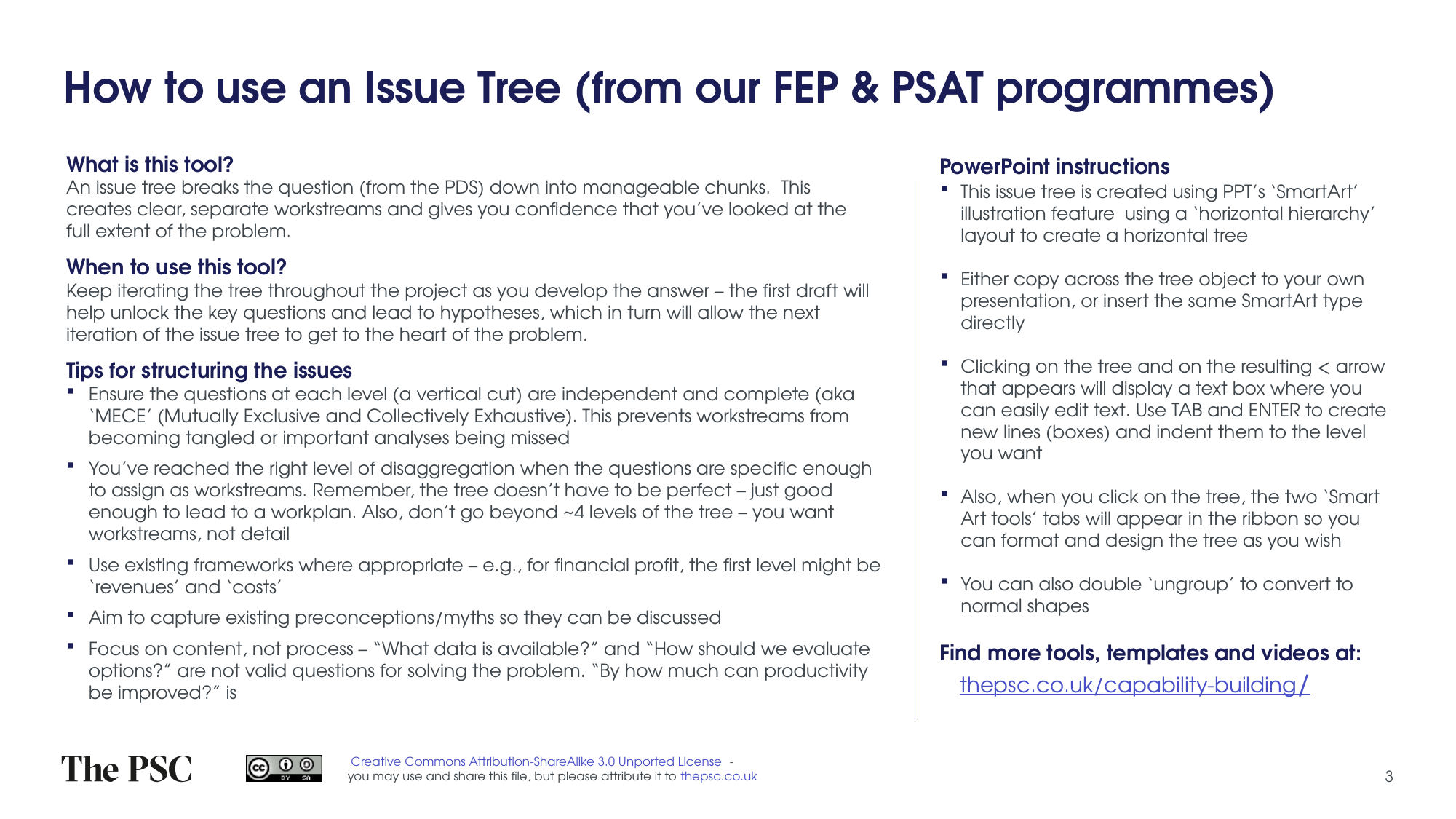

# How to use an Issue Tree (from our FEP & PSAT programmes)
What is this tool?
An issue tree breaks the question (from the PDS) down into manageable chunks.  This creates clear, separate workstreams and gives you confidence that you’ve looked at the full extent of the problem.
PowerPoint instructions
This issue tree is created using PPT’s ‘SmartArt’ illustration feature  using a ‘horizontal hierarchy’ layout to create a horizontal tree
Either copy across the tree object to your own presentation, or insert the same SmartArt type directly
Clicking on the tree and on the resulting < arrow that appears will display a text box where you can easily edit text. Use TAB and ENTER to create new lines (boxes) and indent them to the level you want
Also, when you click on the tree, the two ‘Smart Art tools’ tabs will appear in the ribbon so you can format and design the tree as you wish
You can also double ‘ungroup’ to convert to normal shapes
When to use this tool?
Keep iterating the tree throughout the project as you develop the answer – the first draft will help unlock the key questions and lead to hypotheses, which in turn will allow the next iteration of the issue tree to get to the heart of the problem.
Tips for structuring the issues
Ensure the questions at each level (a vertical cut) are independent and complete (aka ‘MECE’ (Mutually Exclusive and Collectively Exhaustive). This prevents workstreams from becoming tangled or important analyses being missed
You’ve reached the right level of disaggregation when the questions are specific enough to assign as workstreams. Remember, the tree doesn’t have to be perfect – just good enough to lead to a workplan. Also, don’t go beyond ~4 levels of the tree – you want workstreams, not detail
Use existing frameworks where appropriate – e.g., for financial profit, the first level might be ‘revenues’ and ‘costs’
Aim to capture existing preconceptions/myths so they can be discussed
Focus on content, not process – “What data is available?” and “How should we evaluate options?” are not valid questions for solving the problem. “By how much can productivity be improved?” is
Find more tools, templates and videos at:
thepsc.co.uk/capability-building/
3